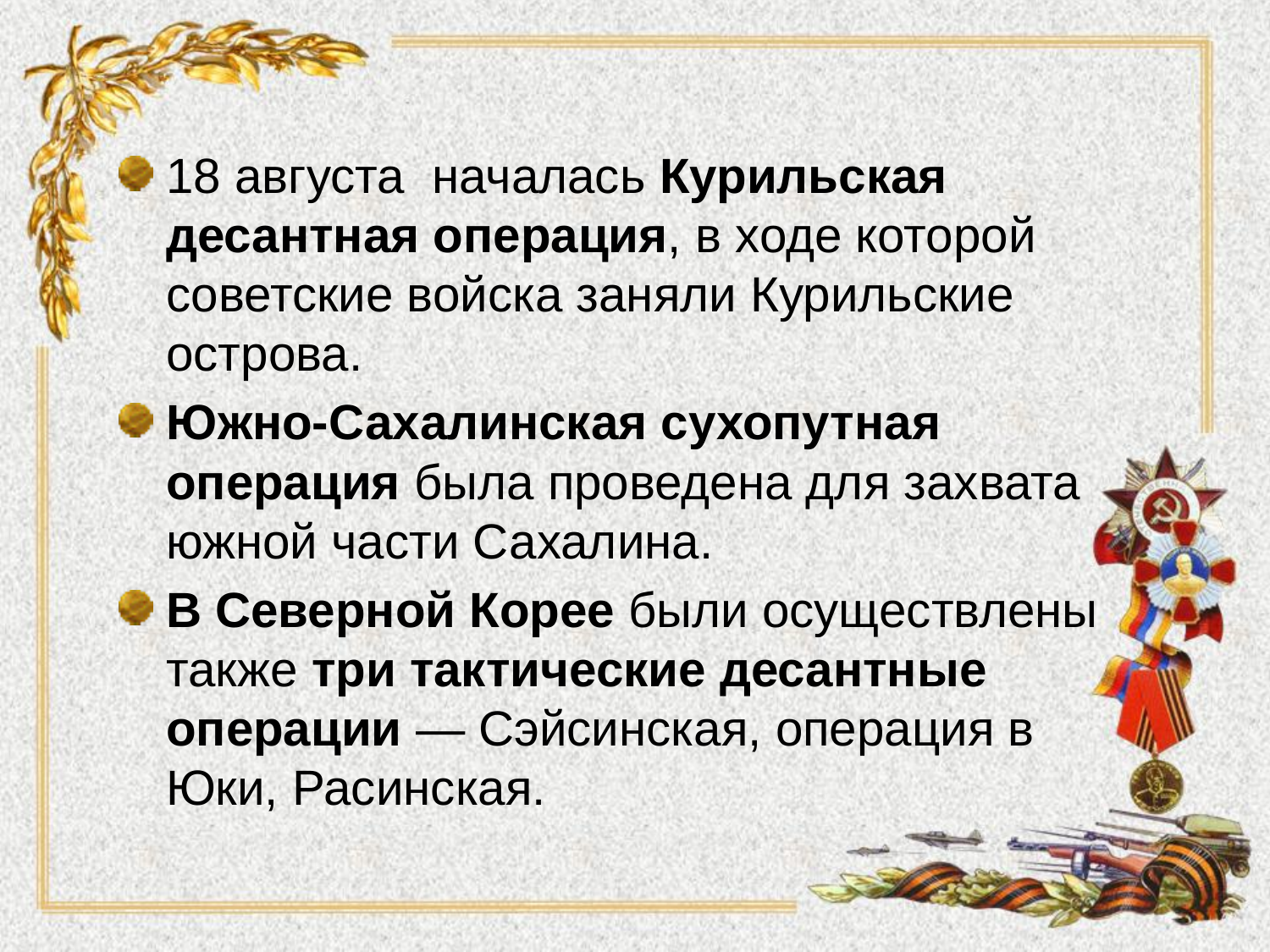

18 августа  началась Курильская десантная операция, в ходе которой советские войска заняли Курильские острова.
Южно-Сахалинская сухопутная операция была проведена для захвата южной части Сахалина.
В Северной Корее были осуществлены также три тактические десантные операции — Сэйсинская, операция в Юки, Расинская.